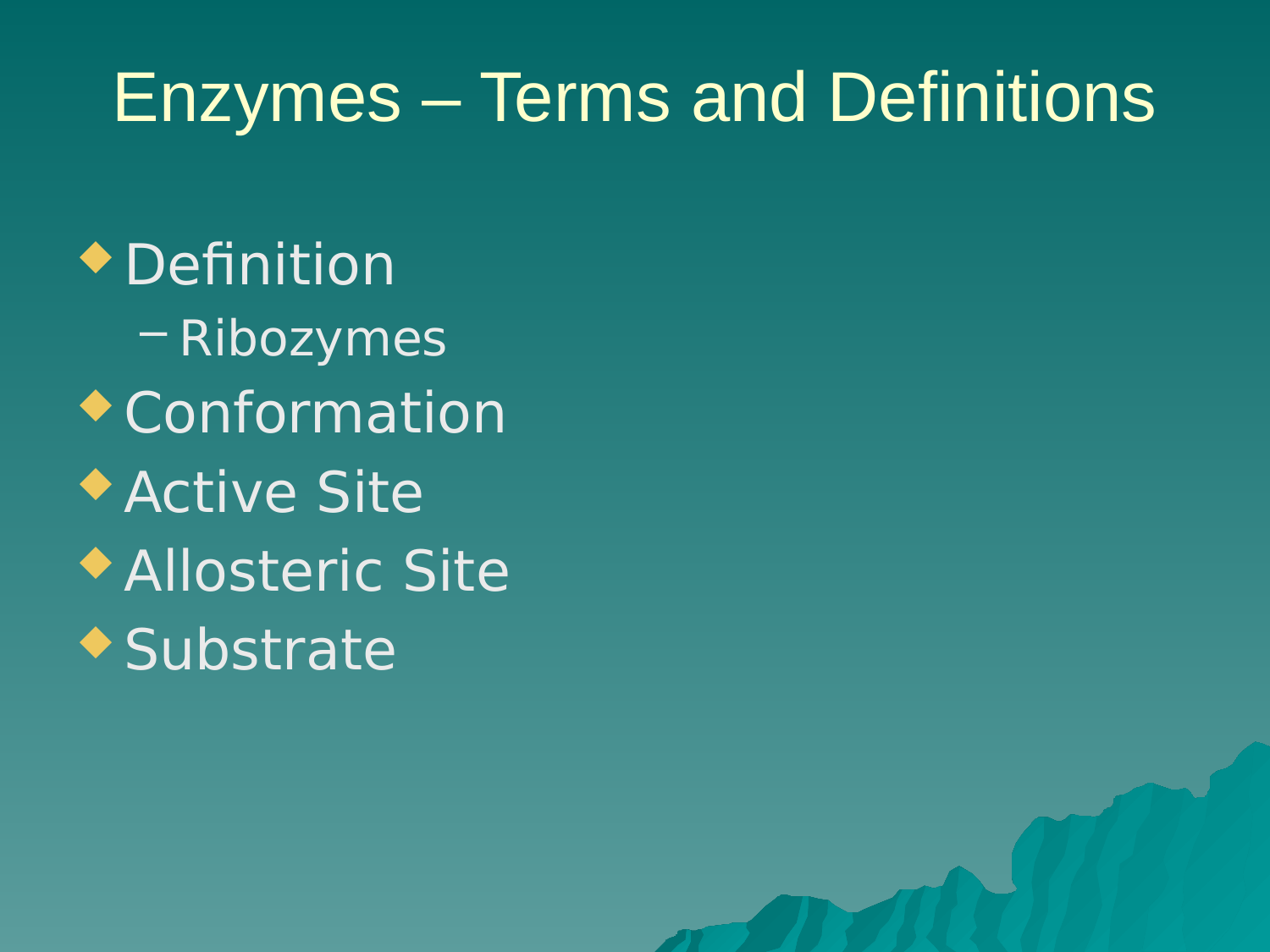

# Enzymes – Terms and Definitions
Definition
Ribozymes
Conformation
Active Site
Allosteric Site
Substrate